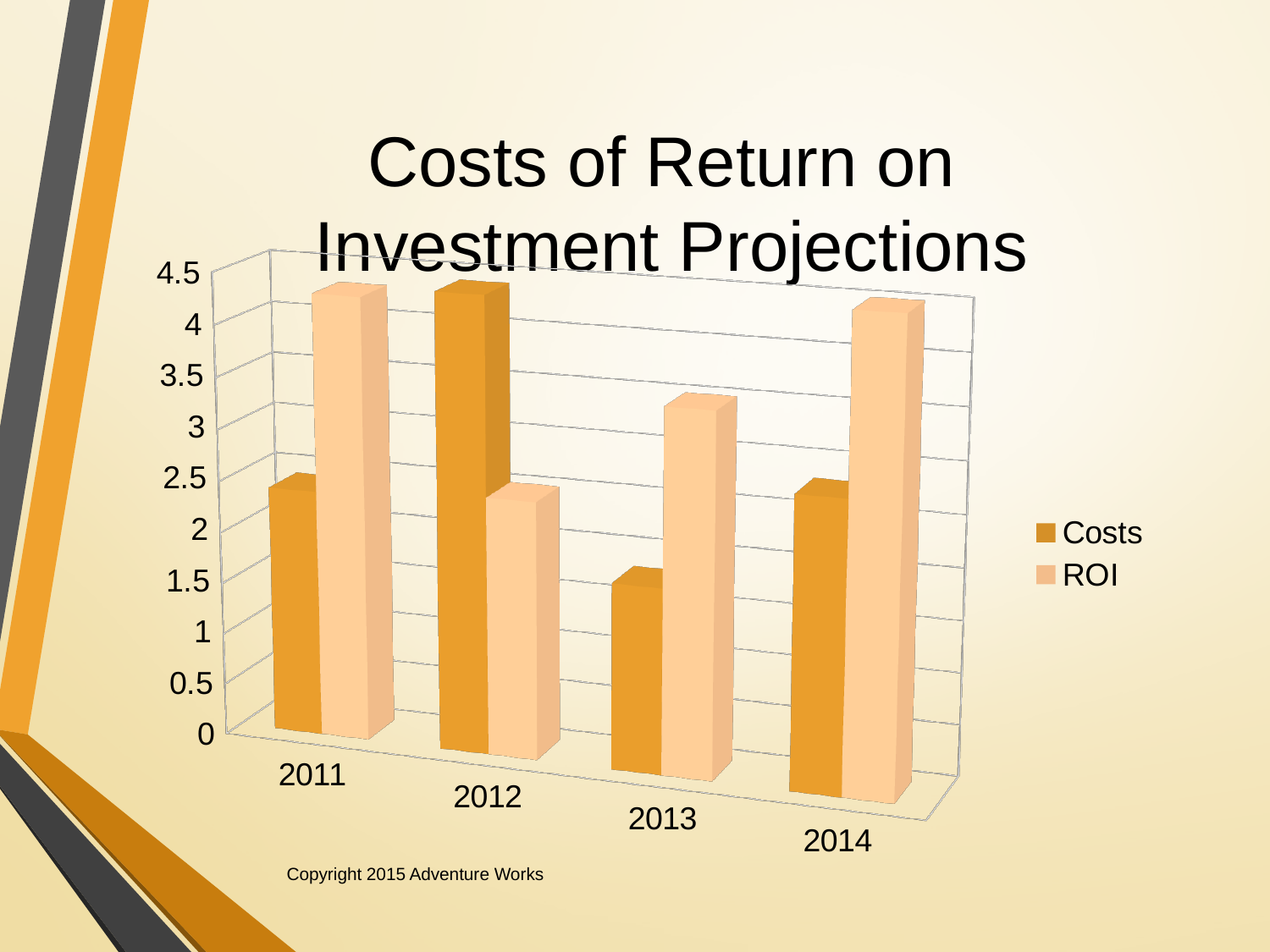

# Costs of Return on Investment Projections

[unsupported chart]

Copyright 2015 Adventure Works